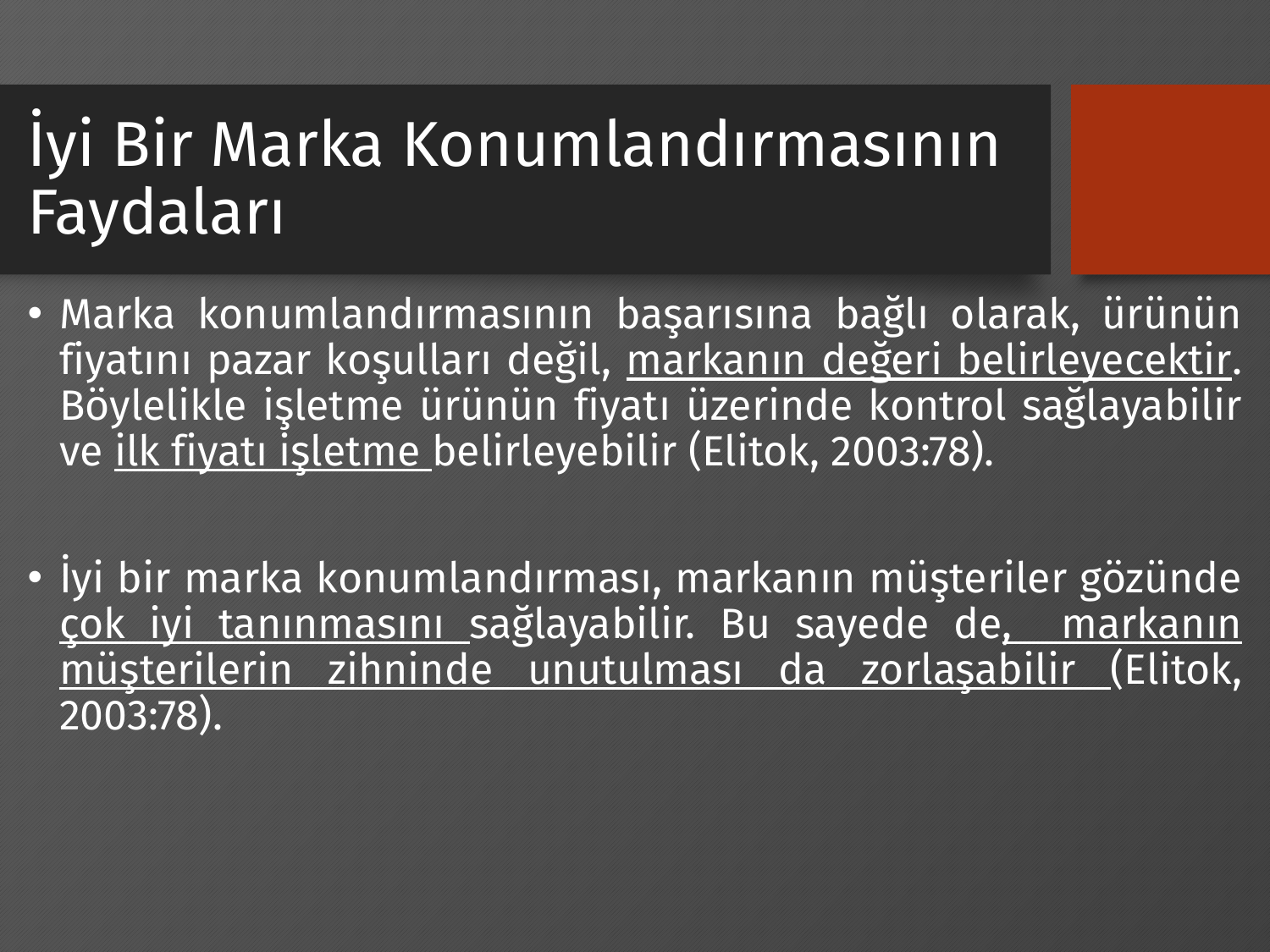

# İyi Bir Marka Konumlandırmasının Faydaları
Marka konumlandırmasının başarısına bağlı olarak, ürünün fiyatını pazar koşulları değil, markanın değeri belirleyecektir. Böylelikle işletme ürünün fiyatı üzerinde kontrol sağlayabilir ve ilk fiyatı işletme belirleyebilir (Elitok, 2003:78).

İyi bir marka konumlandırması, markanın müşteriler gözünde çok iyi tanınmasını sağlayabilir. Bu sayede de,  markanın müşterilerin zihninde unutulması da zorlaşabilir (Elitok, 2003:78).